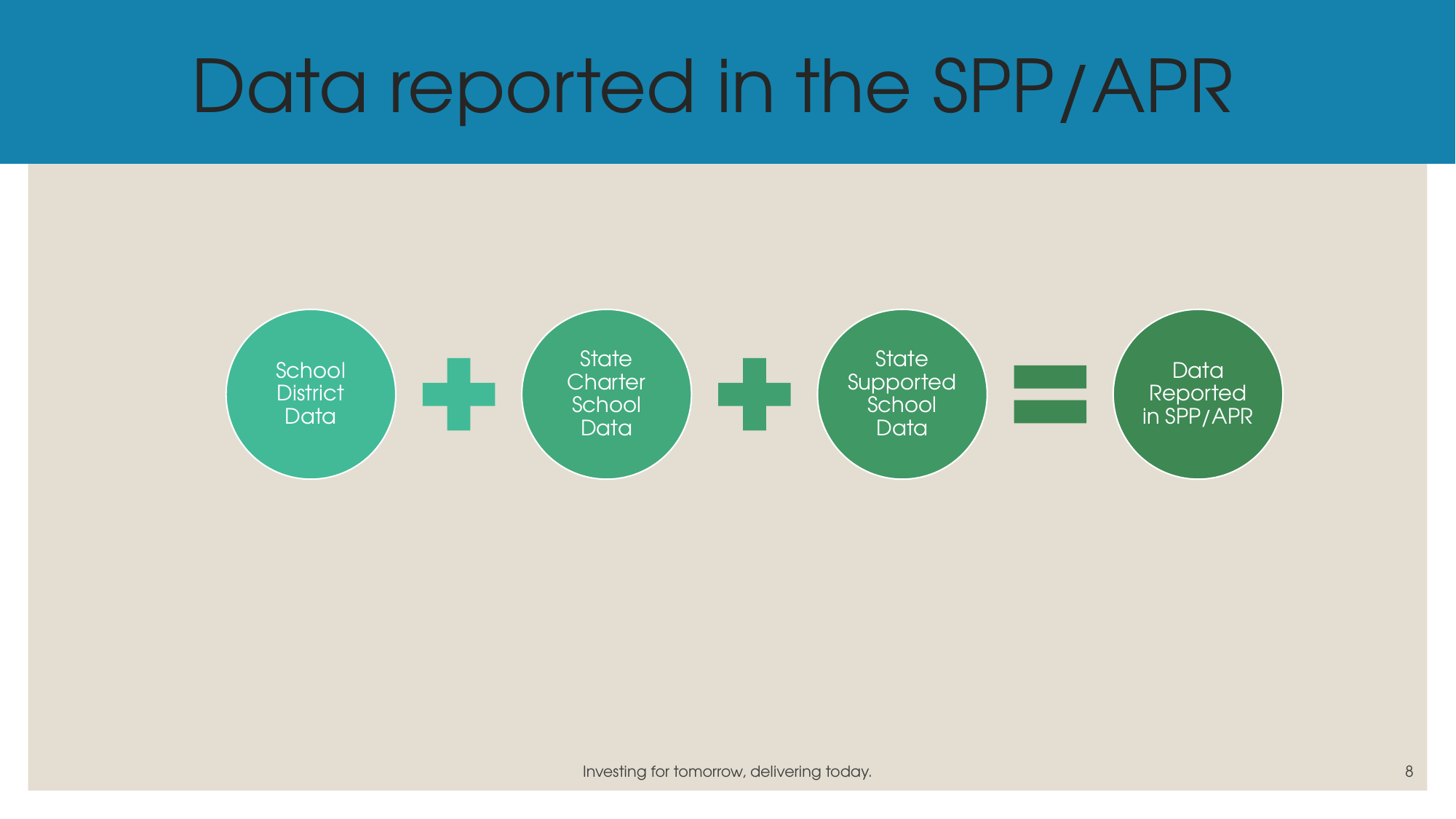

# Data reported in the SPP/APR
School District Data

State Charter School Data

State Supported School Data

Data Reported in SPP/APR
Investing for tomorrow, delivering today.
8